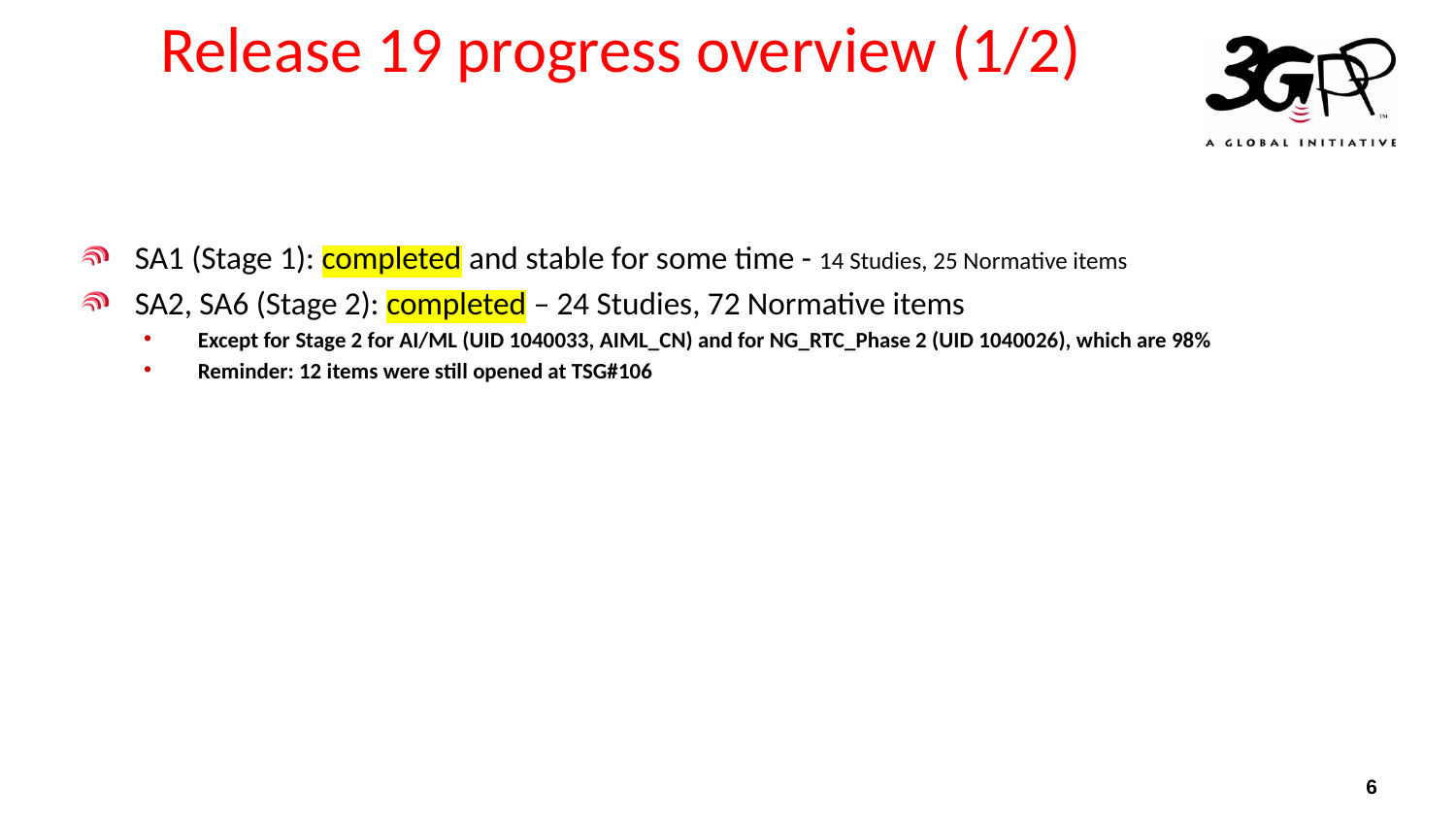

# Release 19 progress overview (1/2)
SA1 (Stage 1): completed and stable for some time - 14 Studies, 25 Normative items
SA2, SA6 (Stage 2): completed – 24 Studies, 72 Normative items
Except for Stage 2 for AI/ML (UID 1040033, AIML_CN) and for NG_RTC_Phase 2 (UID 1040026), which are 98%
Reminder: 12 items were still opened at TSG#106